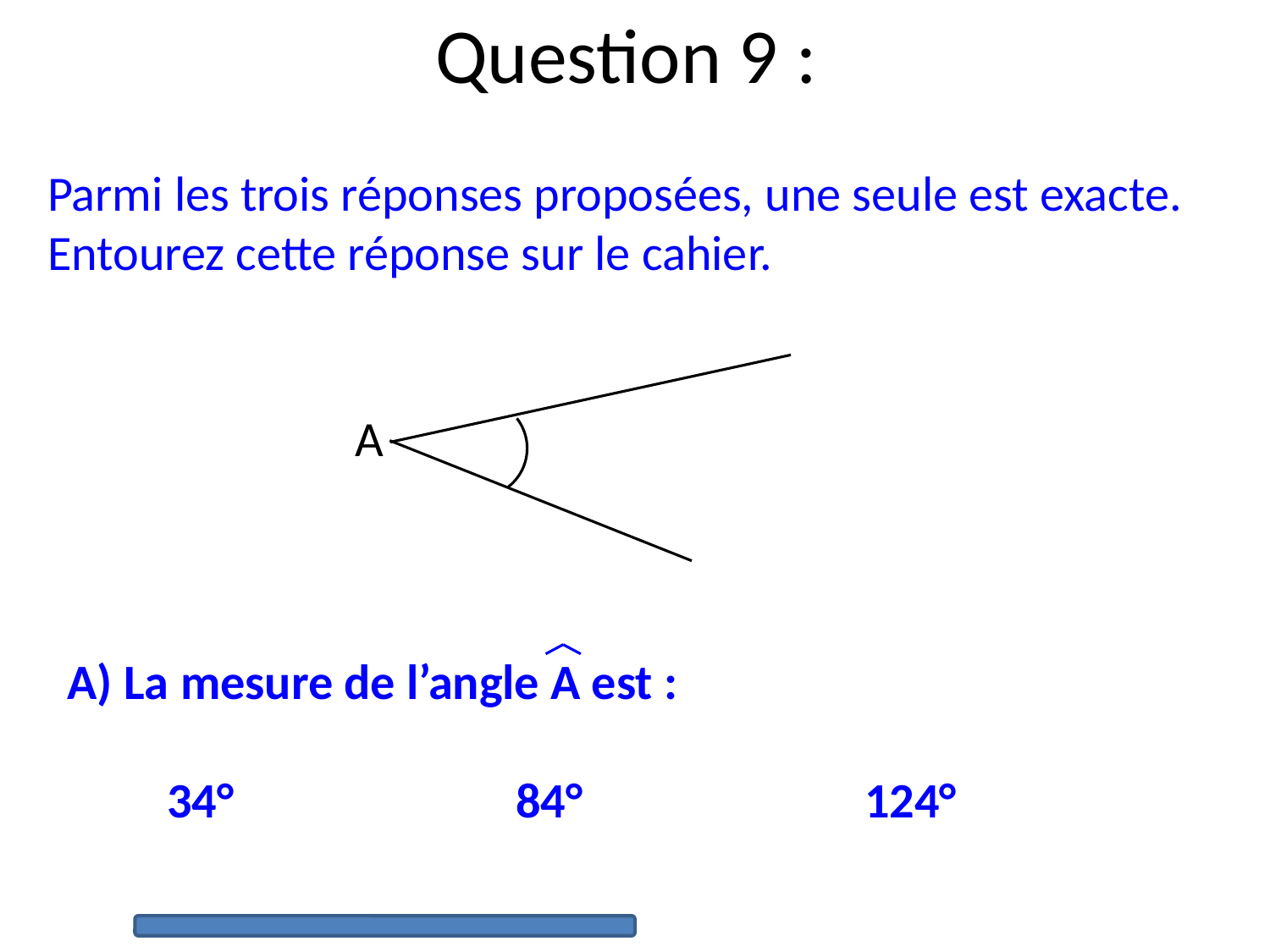

Question 9 :

Parmi les trois réponses proposées, une seule est exacte.
Entourez cette réponse sur le cahier.

A
A) La mesure de l’angle A est :

	34°	84°	124°